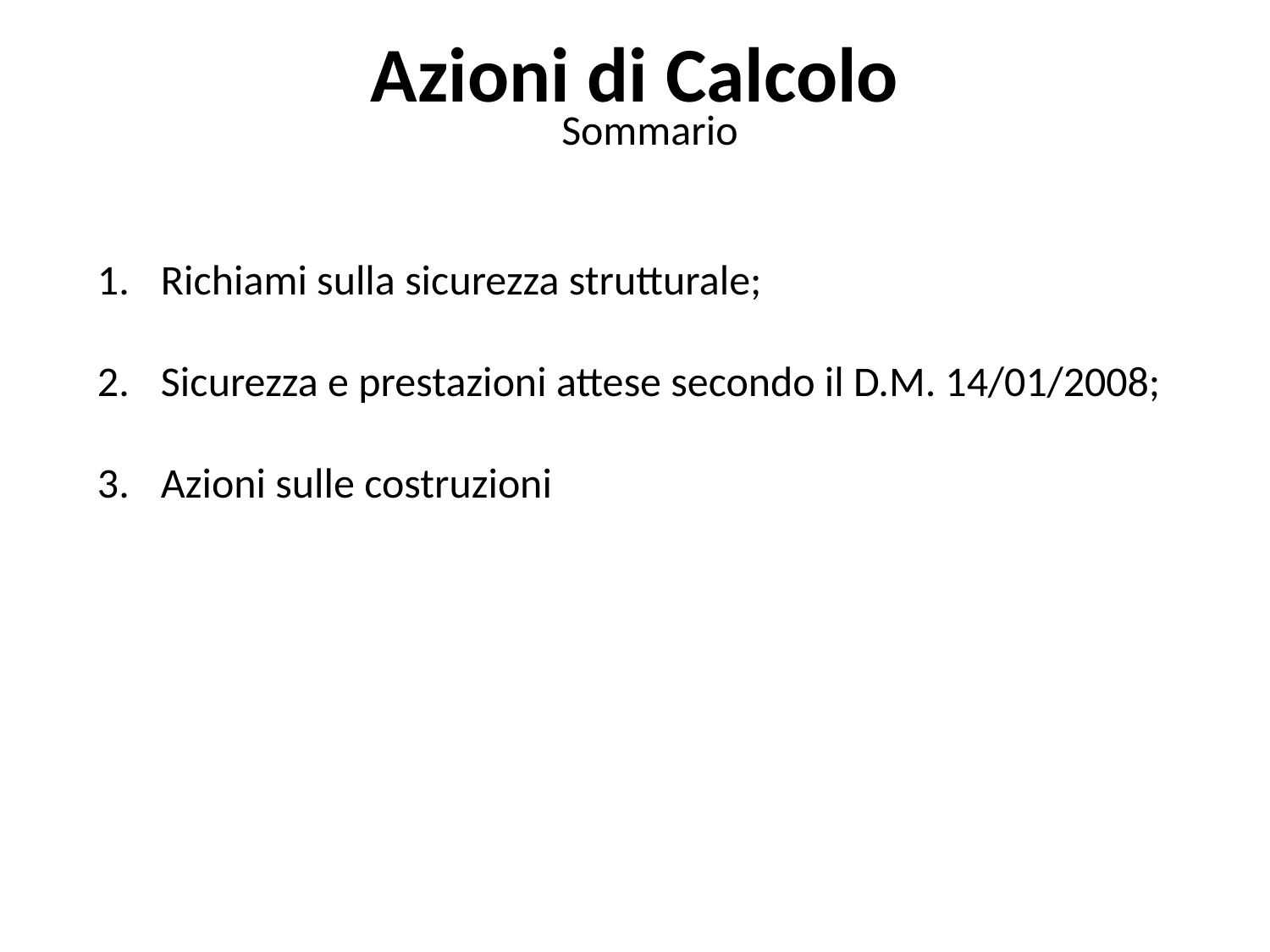

# Azioni di Calcolo
Sommario
Richiami sulla sicurezza strutturale;

Sicurezza e prestazioni attese secondo il D.M. 14/01/2008;

Azioni sulle costruzioni